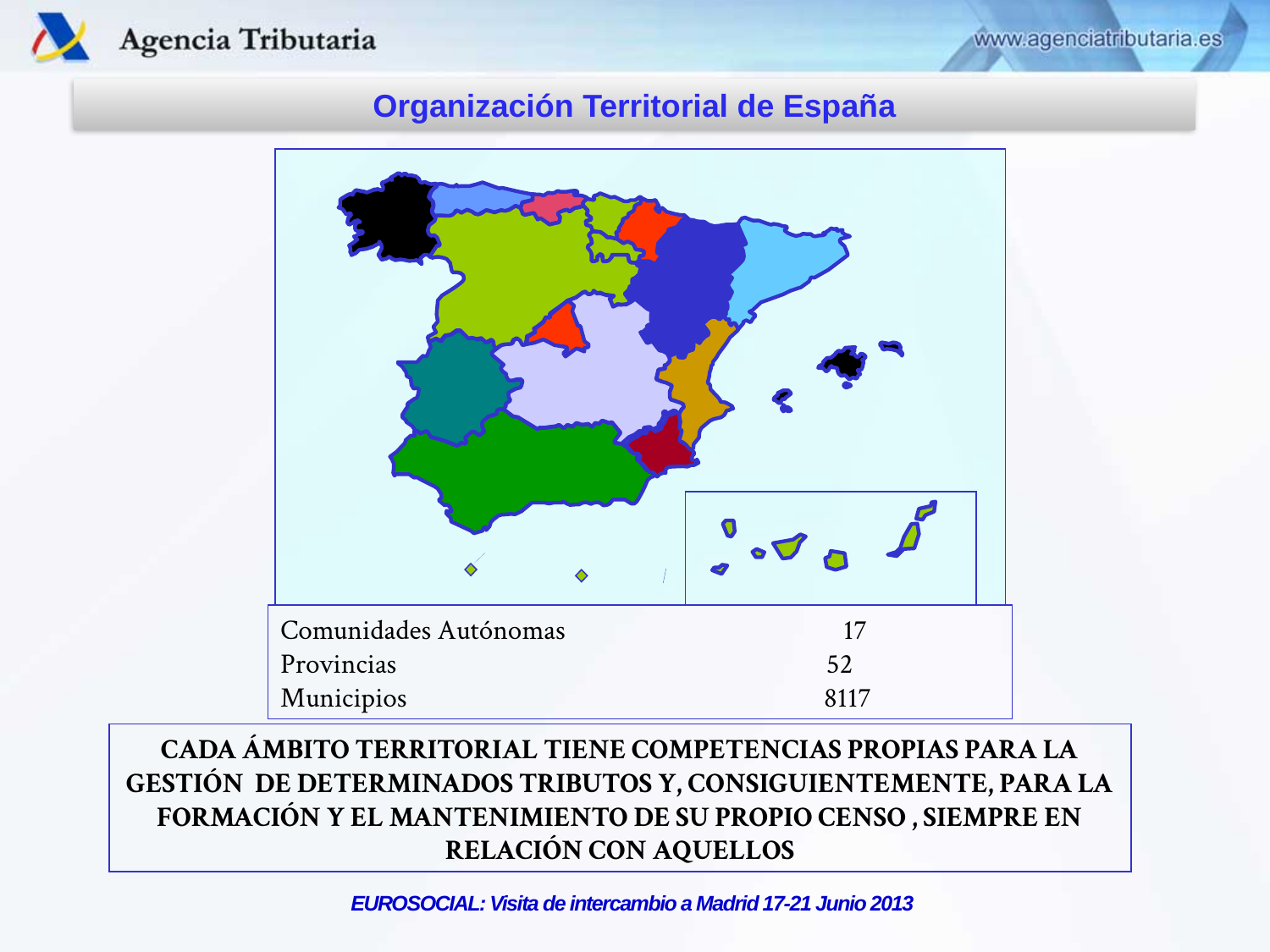

Organización Territorial de España

Comunidades Autónomas                                            17
Provincias                                                                    52
Municipios                                                                  8117
CADA ÁMBITO TERRITORIAL TIENE COMPETENCIAS PROPIAS PARA LA GESTIÓN  DE DETERMINADOS TRIBUTOS Y, CONSIGUIENTEMENTE, PARA LA FORMACIÓN Y EL MANTENIMIENTO DE SU PROPIO CENSO , SIEMPRE EN RELACIÓN CON AQUELLOS
EUROSOCIAL: Visita de intercambio a Madrid 17-21 Junio 2013